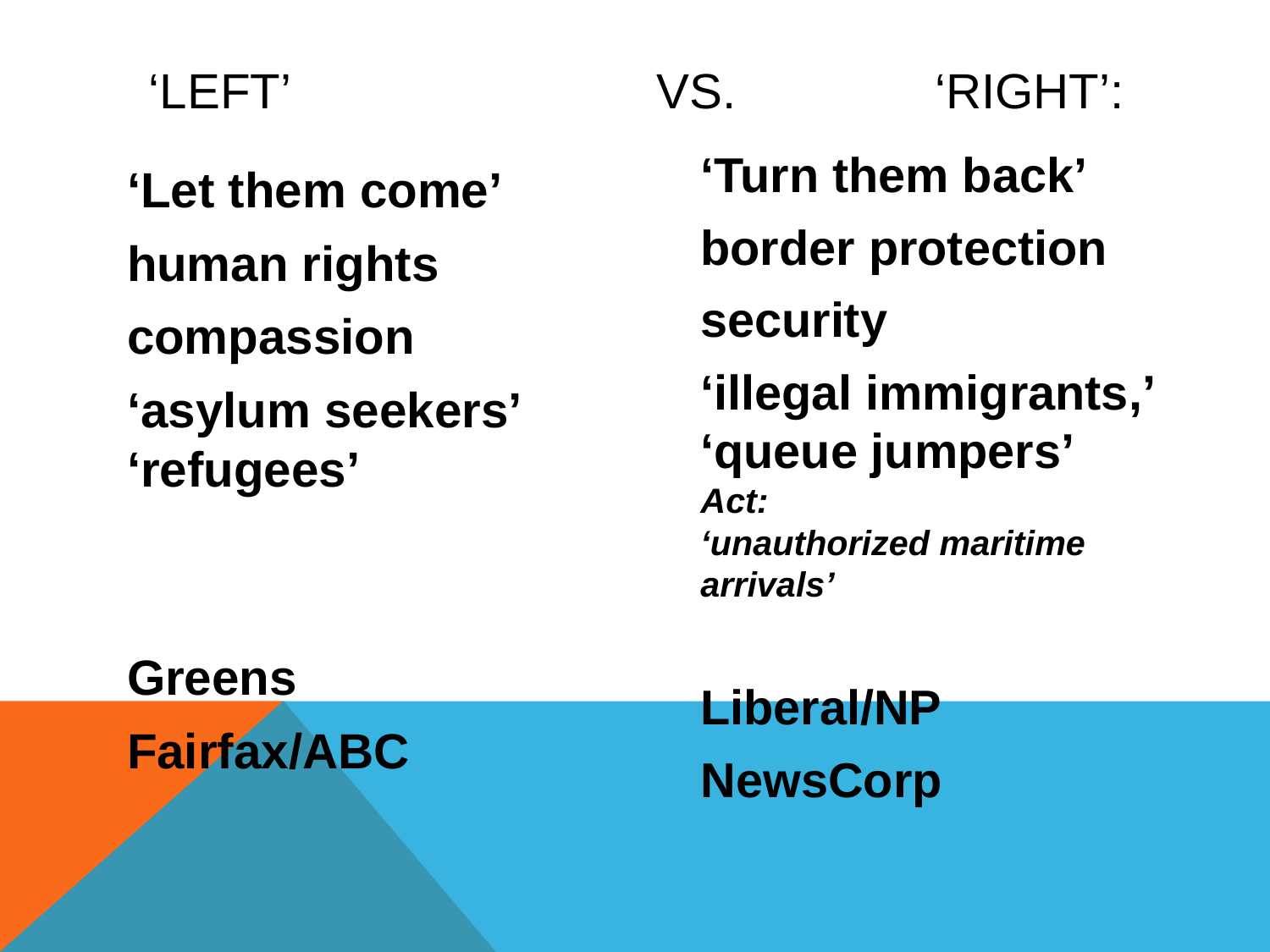

# ‘left’			vs.	           ‘right’:
‘Turn them back’
border protection
security
‘illegal immigrants,’ ‘queue jumpers’
Act:
‘unauthorized maritime arrivals’
Liberal/NP
NewsCorp
‘Let them come’
human rights
compassion
‘asylum seekers’ ‘refugees’
Greens
Fairfax/ABC